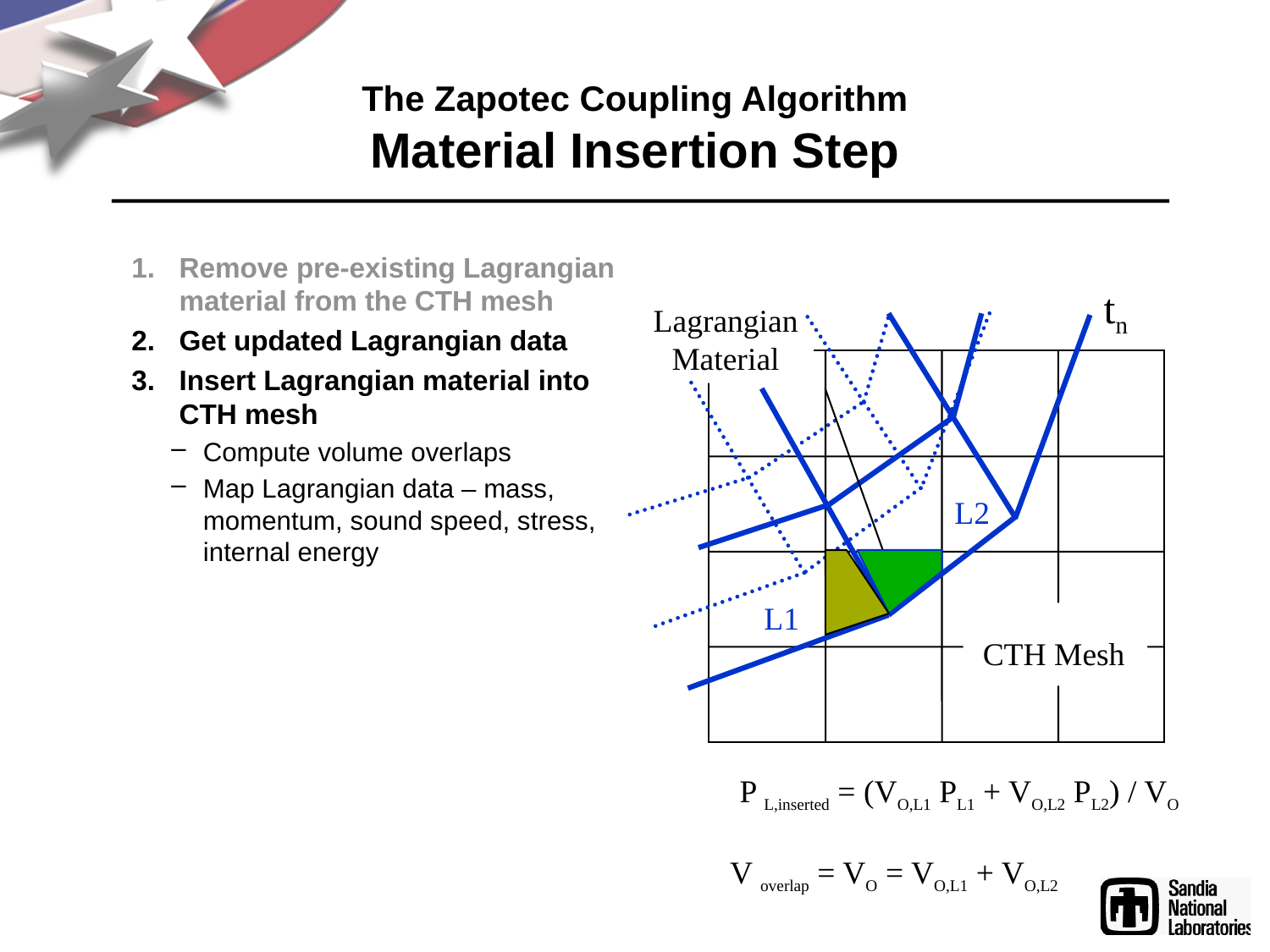

# The Zapotec Coupling Algorithm Material Insertion Step
Remove pre-existing Lagrangian material from the CTH mesh
Get updated Lagrangian data
Insert Lagrangian material into CTH mesh
Compute volume overlaps
Map Lagrangian data – mass, momentum, sound speed, stress, internal energy

tn
Lagrangian
Material

L2

L1

CTH Mesh
P L,inserted = (VO,L1 PL1 + VO,L2 PL2) / VO
V overlap = VO = VO,L1 + VO,L2